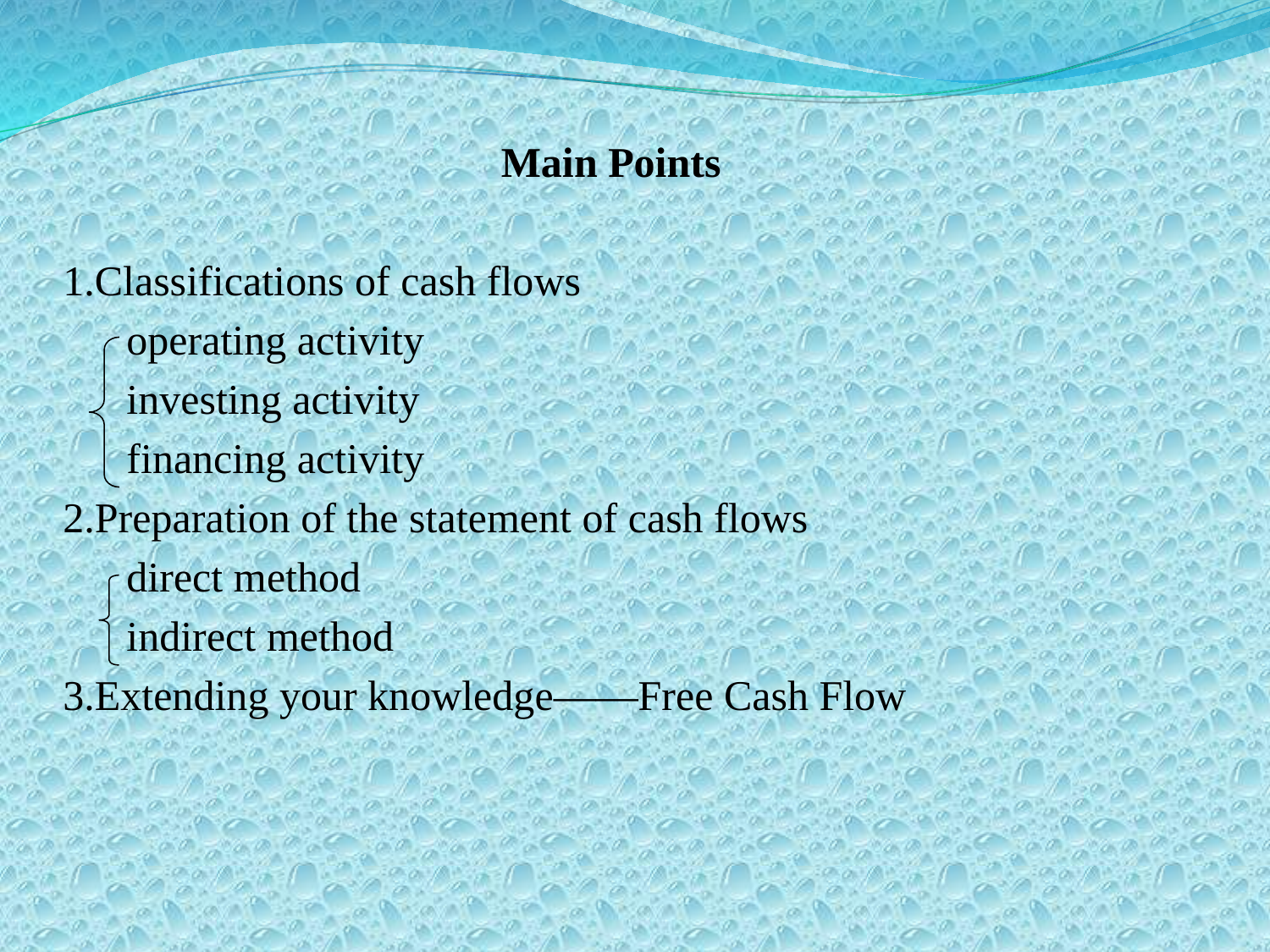

Main Points

 1.Classifications of cash flows
       operating activity
       investing activity
       financing activity
 2.Preparation of the statement of cash flows
       direct method
       indirect method
 3.Extending your knowledge——Free Cash Flow